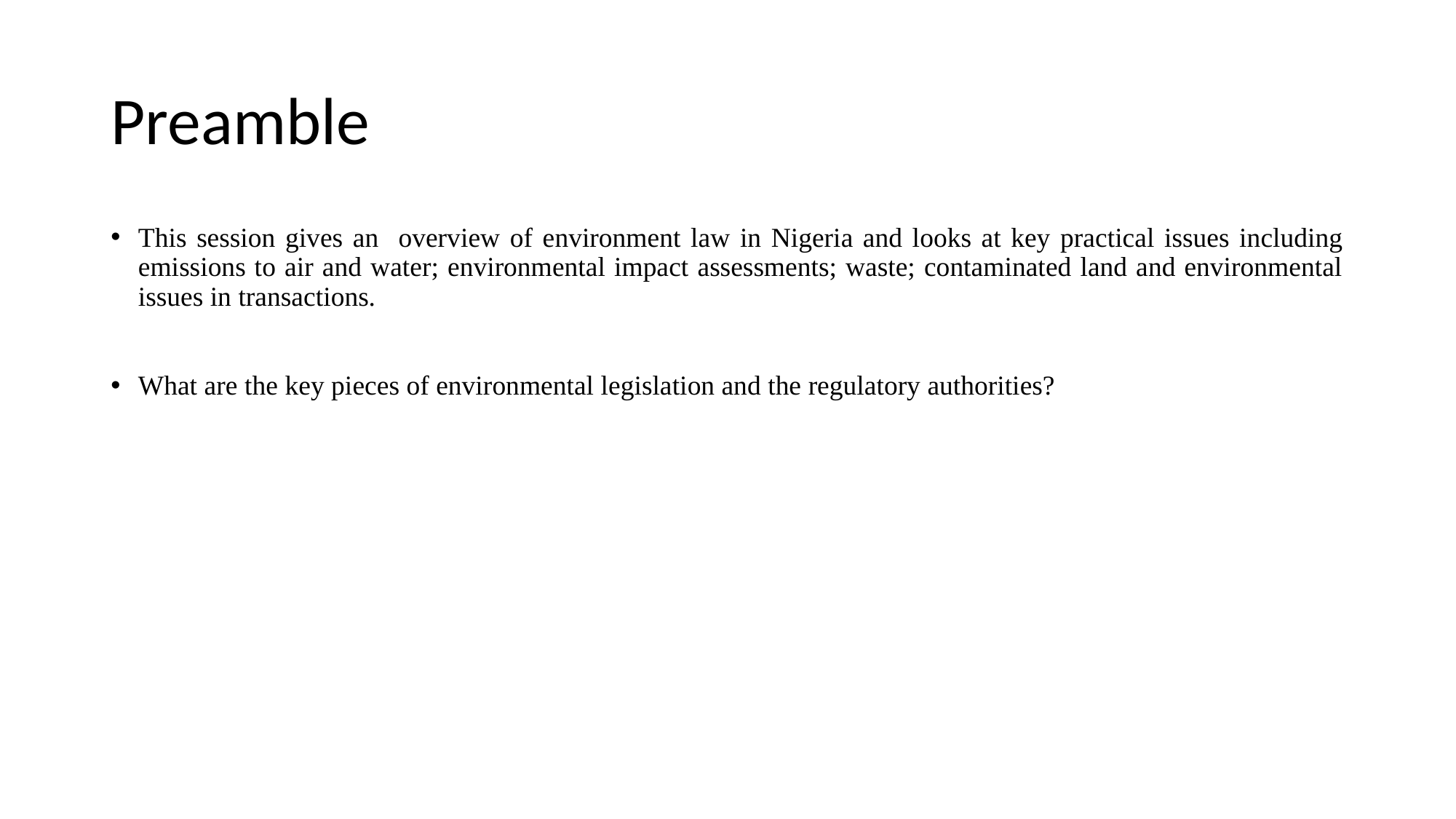

# Preamble
This session gives an  overview of environment law in Nigeria and looks at key practical issues including emissions to air and water; environmental impact assessments; waste; contaminated land and environmental issues in transactions.

What are the key pieces of environmental legislation and the regulatory authorities?